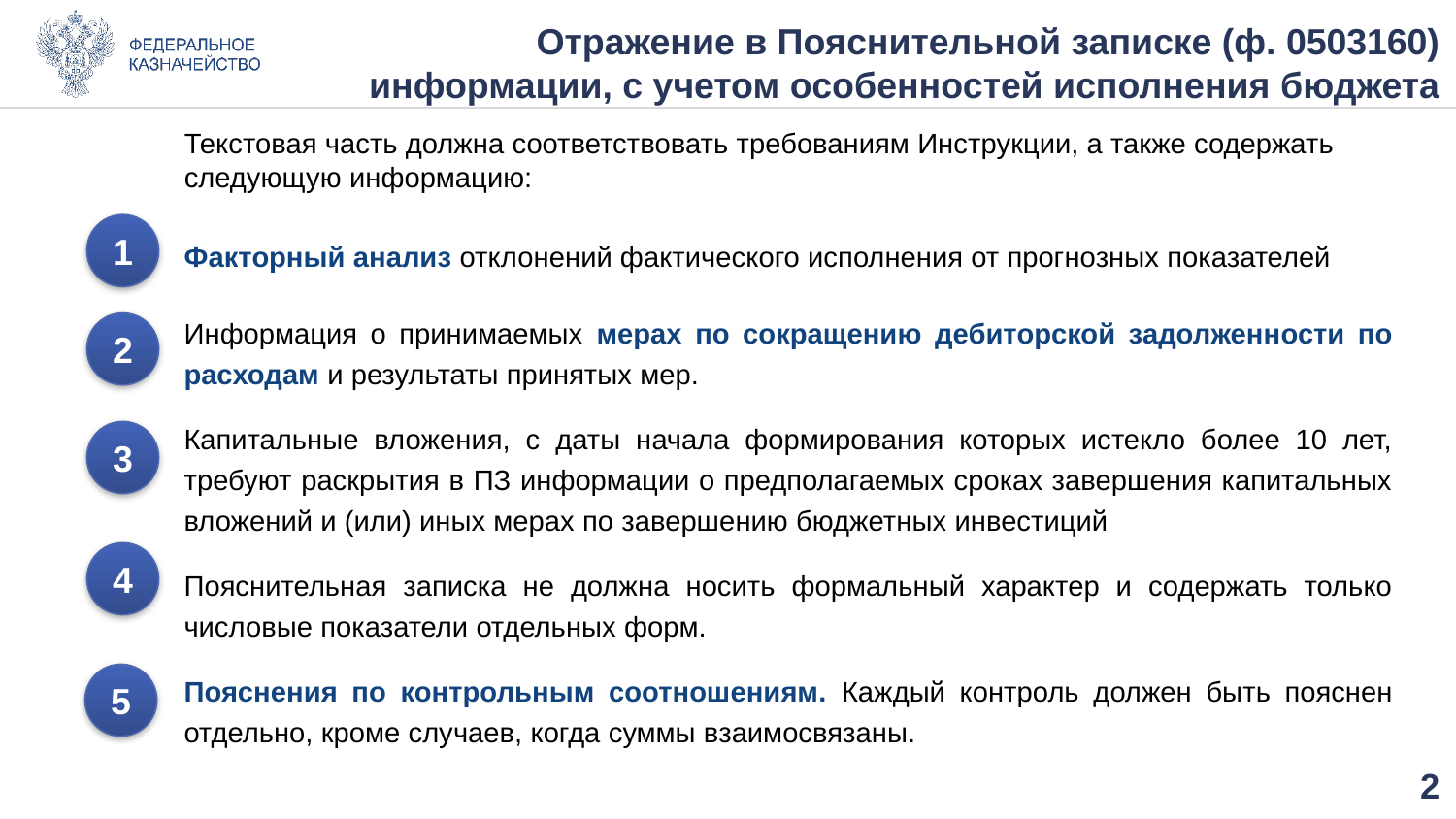

# Отражение в Пояснительной записке (ф. 0503160) информации, с учетом особенностей исполнения бюджета
Текстовая часть должна соответствовать требованиям Инструкции, а также содержать следующую информацию:
1
Факторный анализ отклонений фактического исполнения от прогнозных показателей
Информация о принимаемых мерах по сокращению дебиторской задолженности по расходам и результаты принятых мер.
Капитальные вложения, с даты начала формирования которых истекло более 10 лет, требуют раскрытия в ПЗ информации о предполагаемых сроках завершения капитальных вложений и (или) иных мерах по завершению бюджетных инвестиций
Пояснительная записка не должна носить формальный характер и содержать только числовые показатели отдельных форм.
Пояснения по контрольным соотношениям. Каждый контроль должен быть пояснен отдельно, кроме случаев, когда суммы взаимосвязаны.
2
3
4
5
2